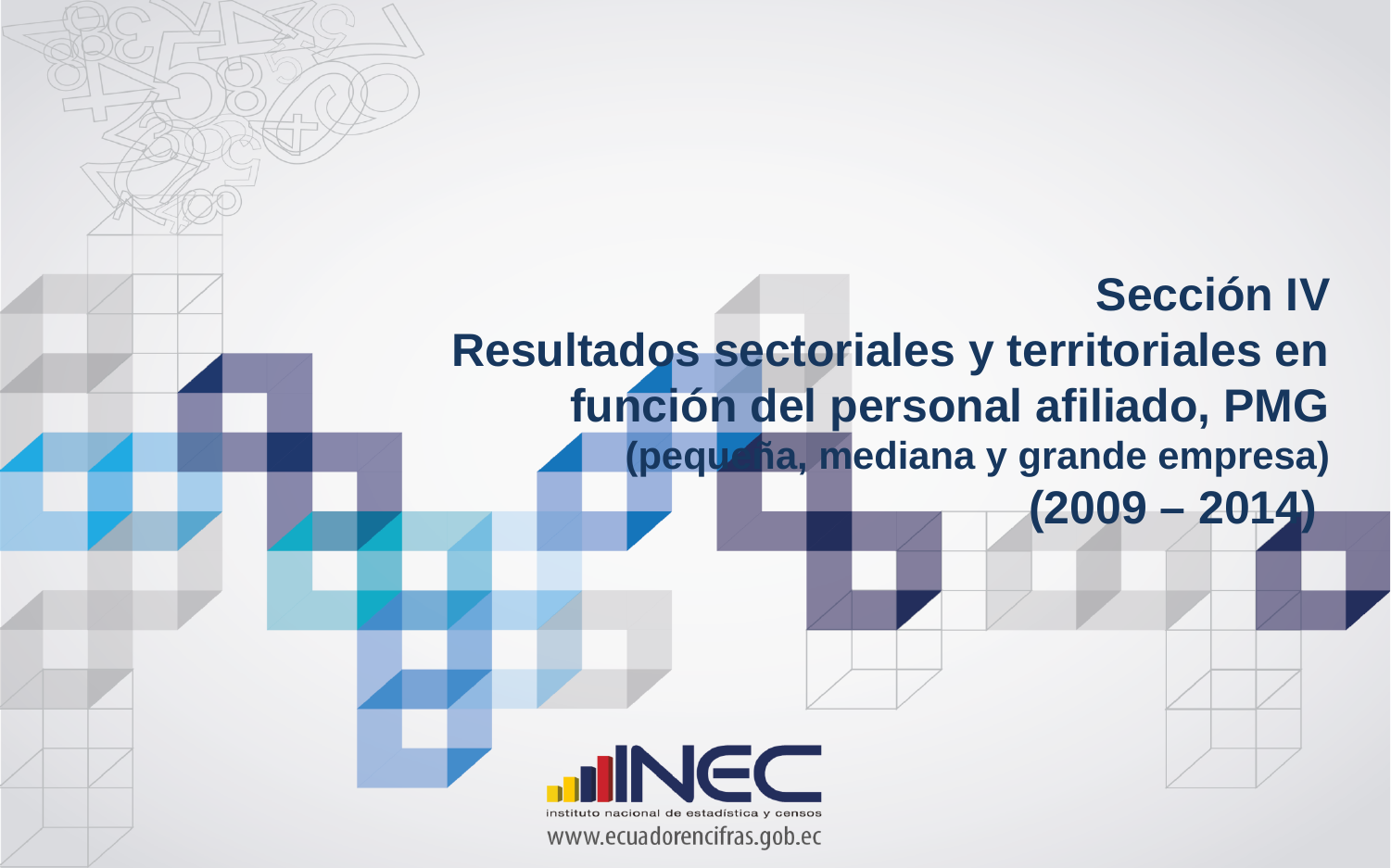

Sección IV
Resultados sectoriales y territoriales en función del personal afiliado, PMG (pequeña, mediana y grande empresa)
(2009 – 2014)